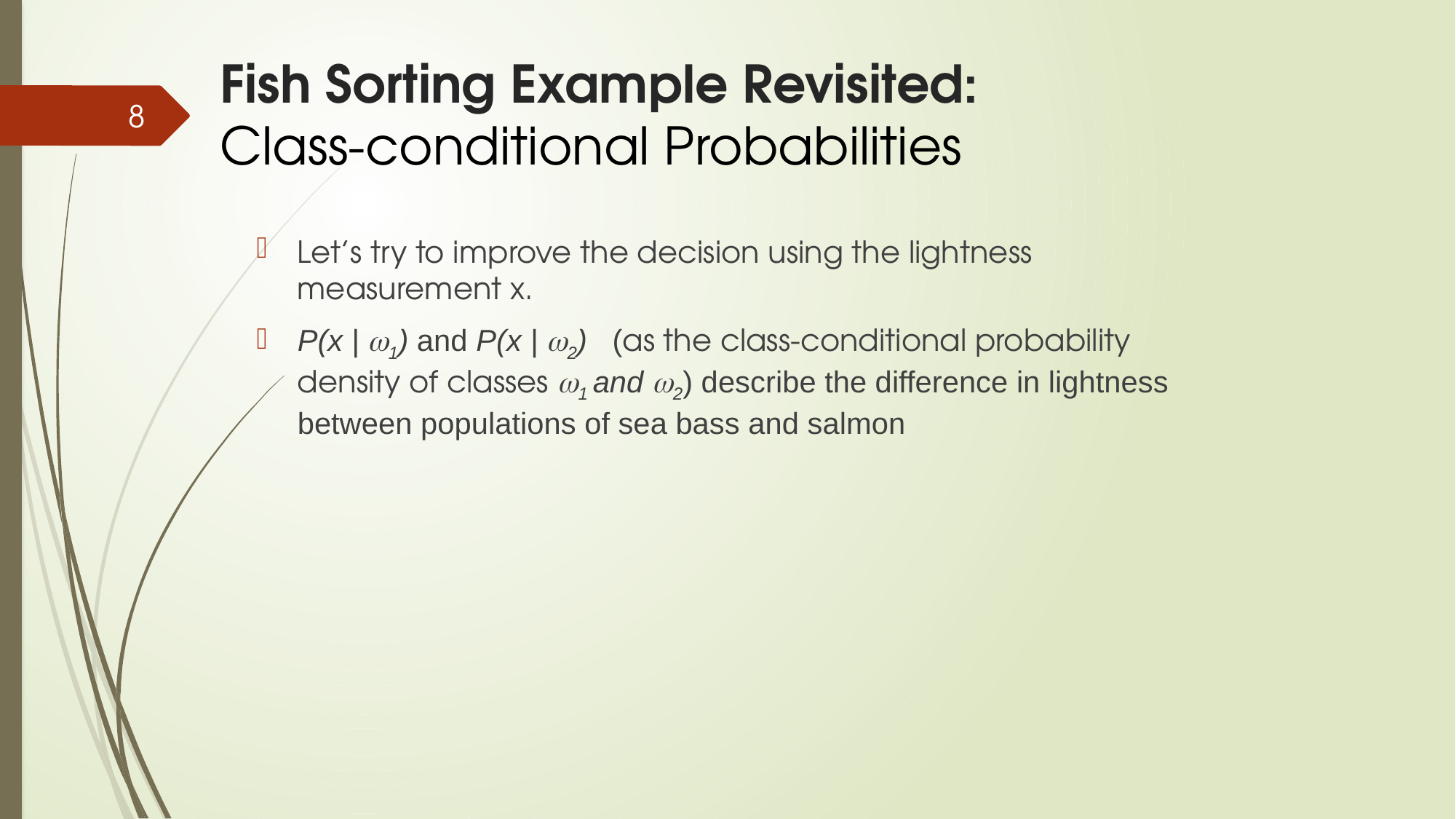

# Fish Sorting Example Revisited: Class-conditional Probabilities
8
Let’s try to improve the decision using the lightness measurement x.
P(x | ω1) and P(x | ω2)   (as the class-conditional probability density of classes ω1 and ω2) describe the difference in lightness between populations of sea bass and salmon